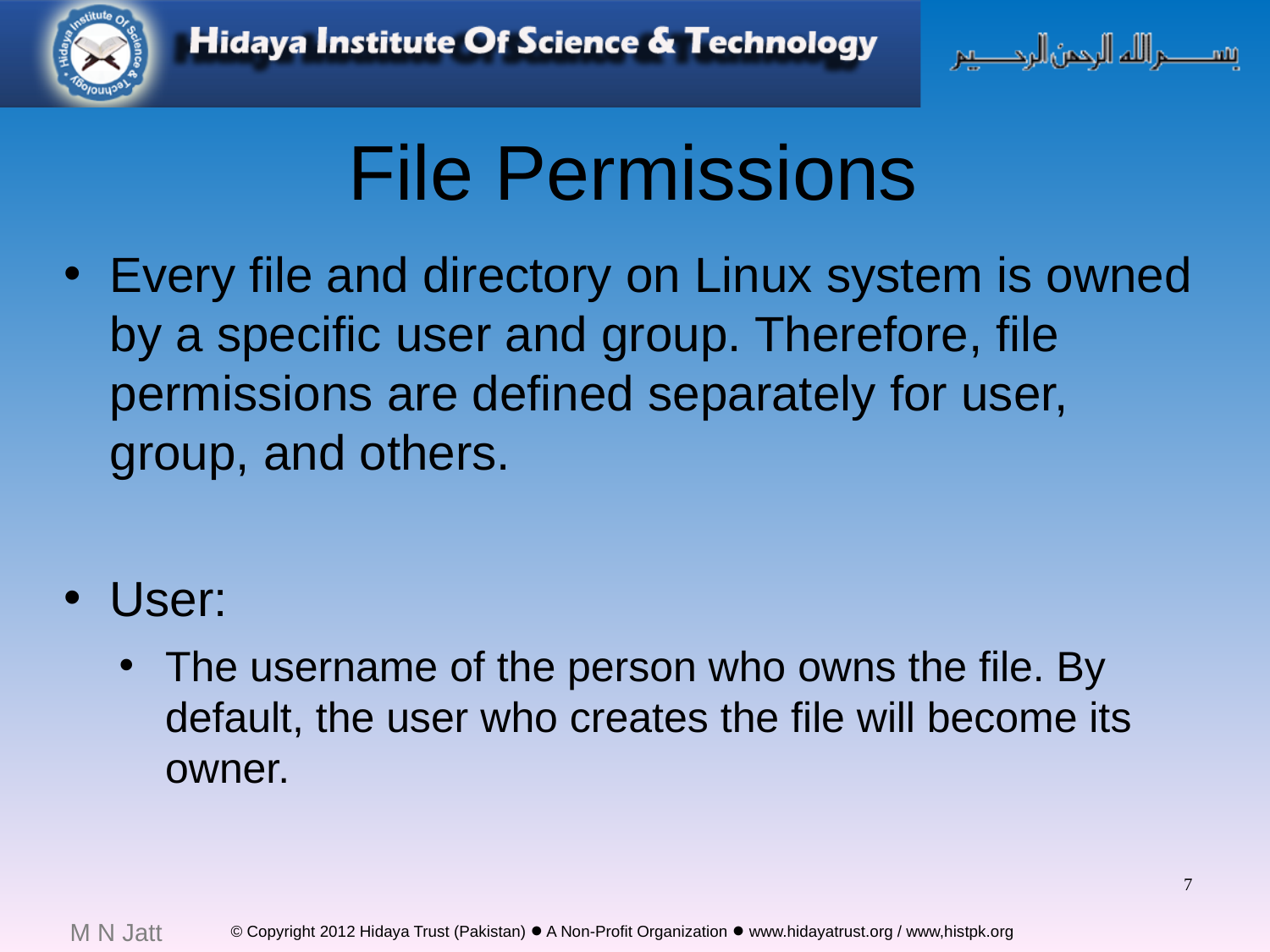

# File Permissions
Every file and directory on Linux system is owned by a specific user and group. Therefore, file permissions are defined separately for user, group, and others.

User:
The username of the person who owns the file. By default, the user who creates the file will become its owner.

7